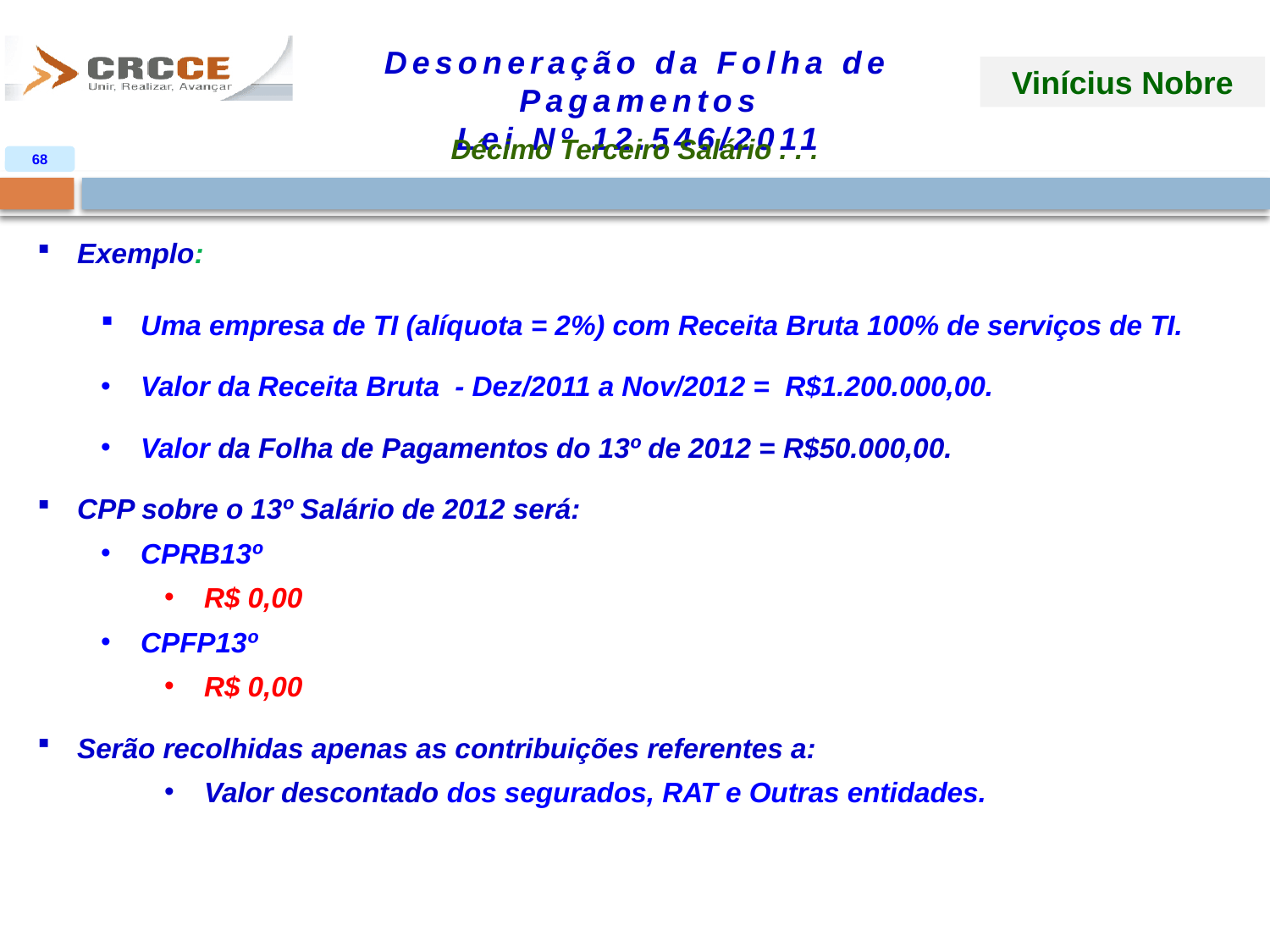

Décimo Terceiro Salário . . .
68
Exemplo:
Uma empresa de TI (alíquota = 2%) com Receita Bruta 100% de serviços de TI.
Valor da Receita Bruta  - Dez/2011 a Nov/2012 =  R$1.200.000,00.
Valor da Folha de Pagamentos do 13º de 2012 = R$50.000,00.
CPP sobre o 13º Salário de 2012 será:
CPRB13º
R$ 0,00
CPFP13º
R$ 0,00
Serão recolhidas apenas as contribuições referentes a:
Valor descontado dos segurados, RAT e Outras entidades.